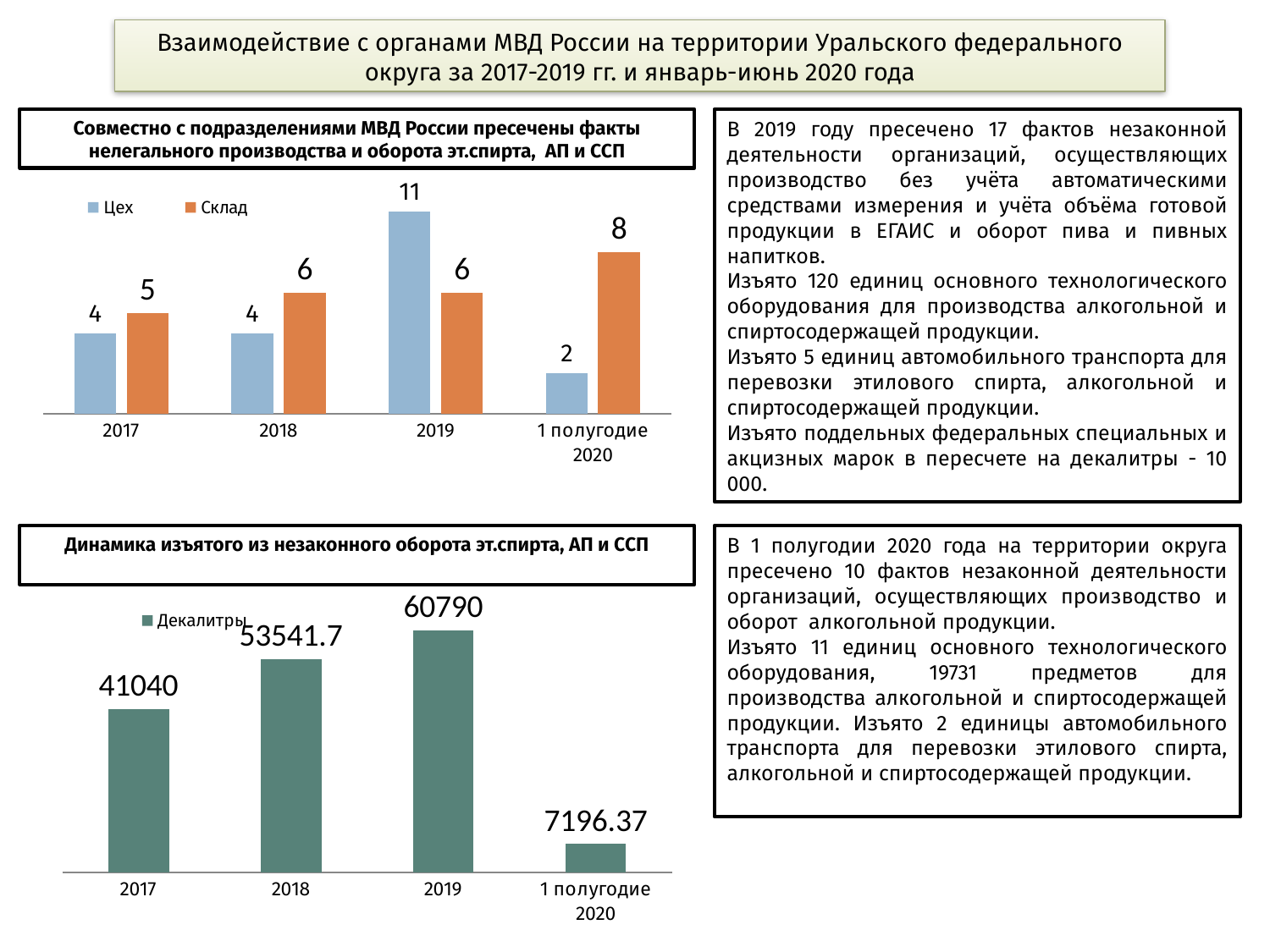

Взаимодействие с органами МВД России на территории Уральского федерального округа за 2017-2019 гг. и январь-июнь 2020 года
Совместно с подразделениями МВД России пресечены факты нелегального производства и оборота эт.спирта,  АП и ССП

### Chart

| Category | Цех | Склад |
|---|---|---|
| 2017 | 4.0 | 5.0 |
| 2018 | 4.0 | 6.0 |
| 2019 | 10.0 | 6.0 |
| 1 полугодие 2020 | 2.0 | 8.0 |
В 2019 году пресечено 17 фактов незаконной деятельности организаций, осуществляющих производство без учёта автоматическими средствами измерения и учёта объёма готовой продукции в ЕГАИС и оборот пива и пивных напитков.
Изъято 120 единиц основного технологического оборудования для производства алкогольной и спиртосодержащей продукции.
Изъято 5 единиц автомобильного транспорта для перевозки этилового спирта, алкогольной и спиртосодержащей продукции.
Изъято поддельных федеральных специальных и акцизных марок в пересчете на декалитры - 10 000.
Динамика изъятого из незаконного оборота эт.спирта, АП и ССП

### Chart

| Category | Декалитры |
|---|---|
| 2017 | 41040.0 |
| 2018 | 53541.7 |
| 2019 | 60790.0 |
| 1 полугодие 2020 | 7196.37 |
В 1 полугодии 2020 года на территории округа пресечено 10 фактов незаконной деятельности организаций, осуществляющих производство и оборот  алкогольной продукции.
Изъято 11 единиц основного технологического оборудования, 19731 предметов для производства алкогольной и спиртосодержащей продукции. Изъято 2 единицы автомобильного транспорта для перевозки этилового спирта, алкогольной и спиртосодержащей продукции.